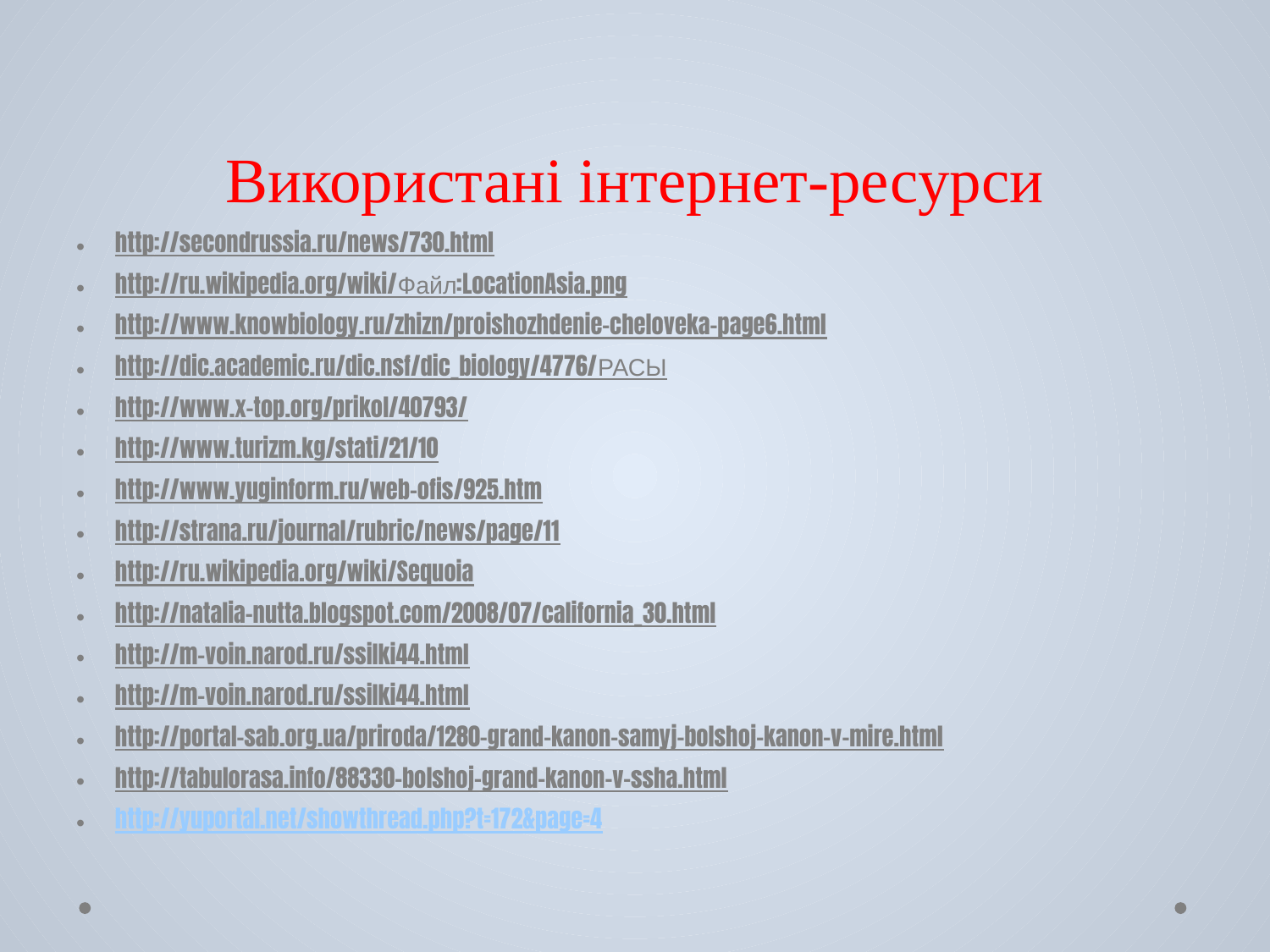

# Використані інтернет-ресурси
http://secondrussia.ru/news/730.html
http://ru.wikipedia.org/wiki/Файл:LocationAsia.png
http://www.knowbiology.ru/zhizn/proishozhdenie-cheloveka-page6.html
http://dic.academic.ru/dic.nsf/dic_biology/4776/РАСЫ
http://www.x-top.org/prikol/40793/
http://www.turizm.kg/stati/21/10
http://www.yuginform.ru/web-ofis/925.htm
http://strana.ru/journal/rubric/news/page/11
http://ru.wikipedia.org/wiki/Sequoia
http://natalia-nutta.blogspot.com/2008/07/california_30.html
http://m-voin.narod.ru/ssilki44.html
http://m-voin.narod.ru/ssilki44.html
http://portal-sab.org.ua/priroda/1280-grand-kanon-samyj-bolshoj-kanon-v-mire.html
http://tabulorasa.info/88330-bolshoj-grand-kanon-v-ssha.html
http://yuportal.net/showthread.php?t=172&page=4